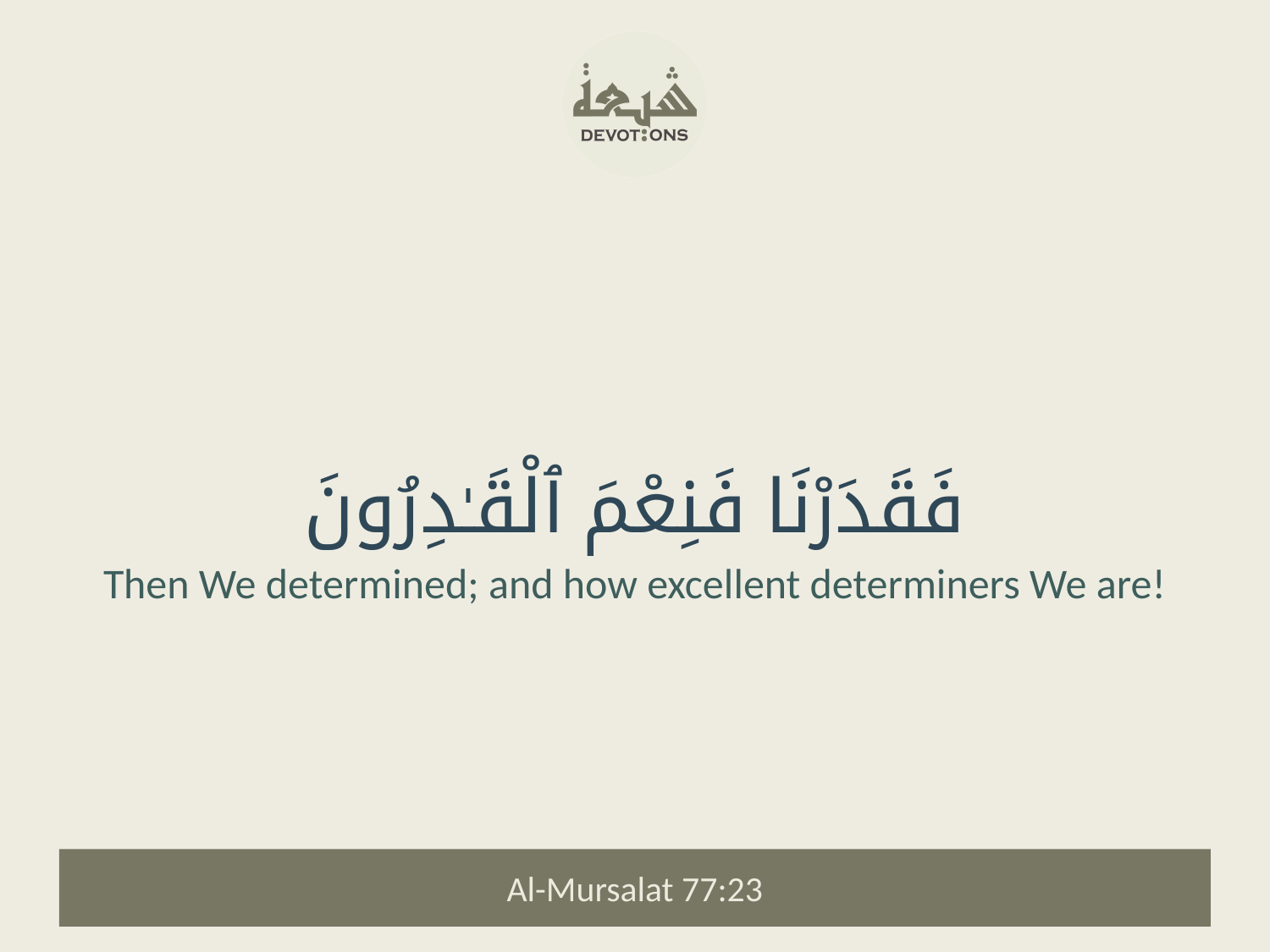

فَقَدَرْنَا فَنِعْمَ ٱلْقَـٰدِرُونَ
Then We determined; and how excellent determiners We are!
Al-Mursalat 77:23